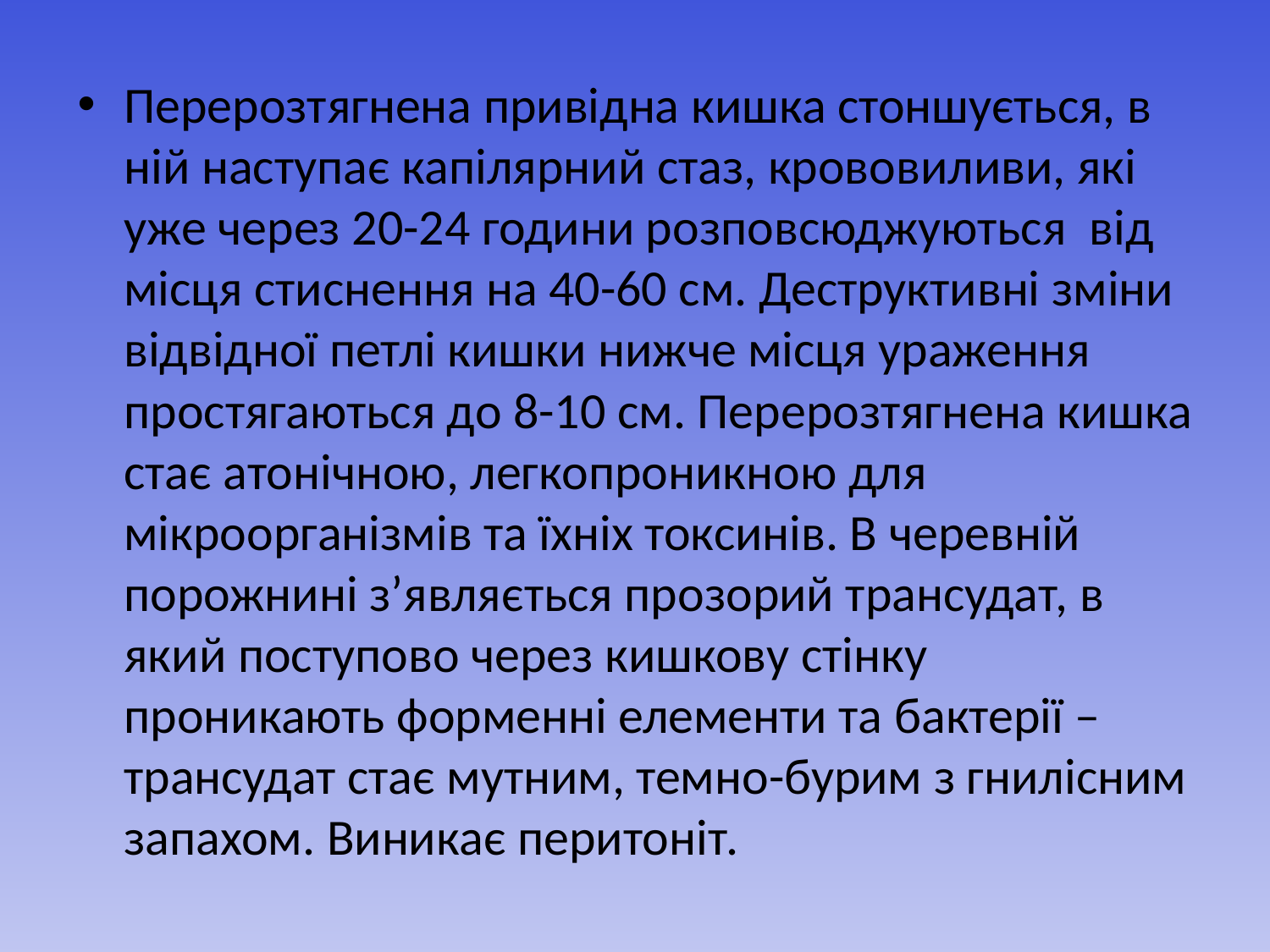

#
Перерозтягнена привідна кишка стоншується, в ній наступає капілярний стаз, крововиливи, які уже через 20-24 години розповсюджуються  від місця стиснення на 40-60 см. Деструктивні зміни відвідної петлі кишки нижче місця ураження простягаються до 8-10 см. Перерозтягнена кишка стає атонічною, легкопроникною для мікроорганізмів та їхніх токсинів. В черевній порожнині з’являється прозорий трансудат, в який поступово через кишкову стінку проникають форменні елементи та бактерії – трансудат стає мутним, темно-бурим з гнилісним запахом. Виникає перитоніт.